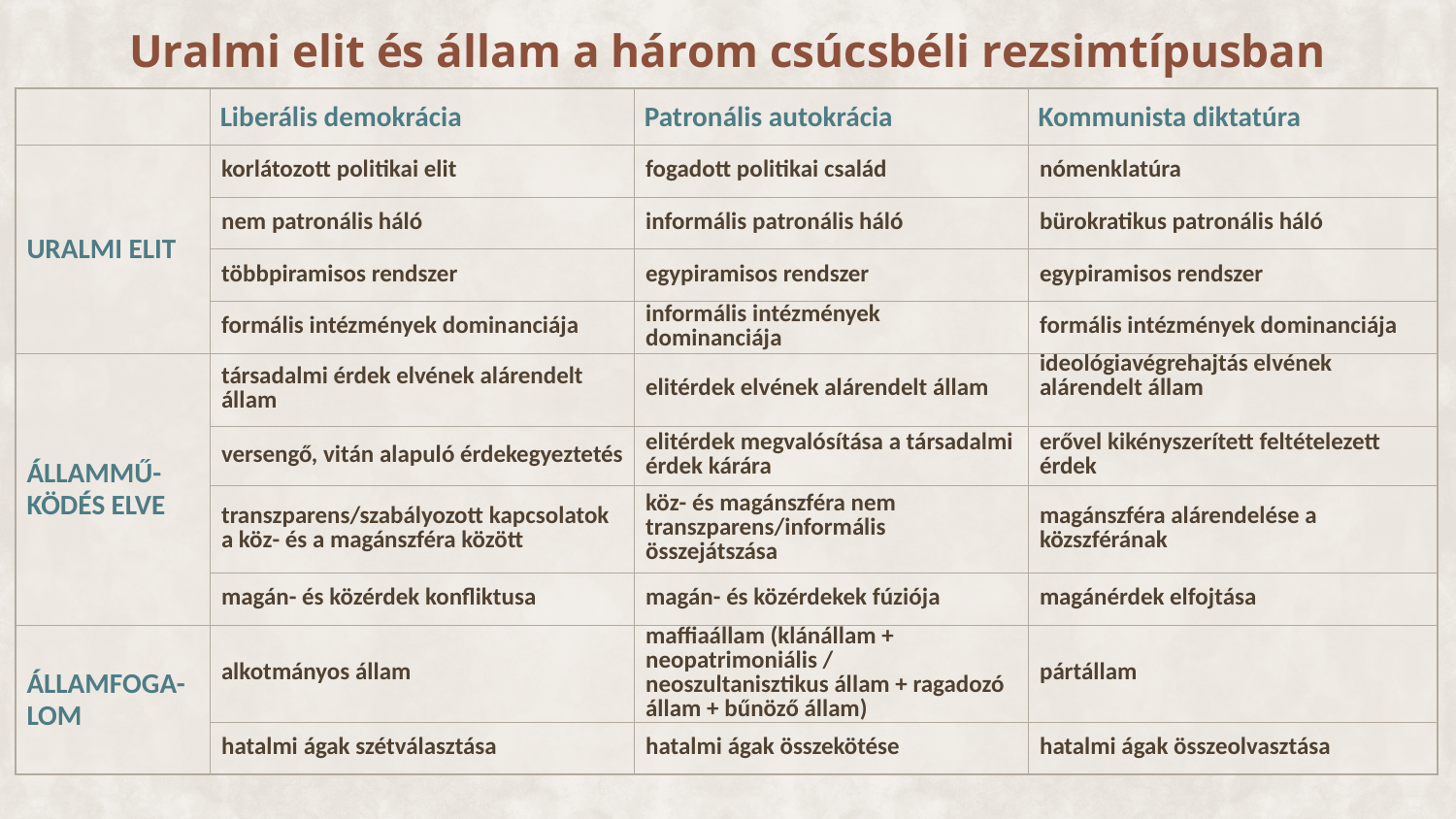

# Uralmi elit és állam a három csúcsbéli rezsimtípusban
|  | Liberális demokrácia | Patronális autokrácia | Kommunista diktatúra |
| --- | --- | --- | --- |
| URALMI ELIT | korlátozott politikai elit | fogadott politikai család | nómenklatúra |
|  | nem patronális háló | informális patronális háló | bürokratikus patronális háló |
|  | többpiramisos rendszer | egypiramisos rendszer | egypiramisos rendszer |
|  | formális intézmények dominanciája | informális intézmények dominanciája | formális intézmények dominanciája |
| ÁLLAMMŰ-KÖDÉS ELVE | társadalmi érdek elvének alárendelt állam | elitérdek elvének alárendelt állam | ideológiavégrehajtás elvének alárendelt állam |
|  | versengő, vitán alapuló érdekegyeztetés | elitérdek megvalósítása a társadalmi érdek kárára | erővel kikényszerített feltételezett érdek |
|  | transzparens/szabályozott kapcsolatok a köz- és a magánszféra között | köz- és magánszféra nem transzparens/informális összejátszása | magánszféra alárendelése a közszférának |
|  | magán- és közérdek konfliktusa | magán- és közérdekek fúziója | magánérdek elfojtása |
| ÁLLAMFOGA-LOM | alkotmányos állam | maffiaállam (klánállam + neopatrimoniális / neoszultanisztikus állam + ragadozó állam + bűnöző állam) | pártállam |
|  | hatalmi ágak szétválasztása | hatalmi ágak összekötése | hatalmi ágak összeolvasztása |